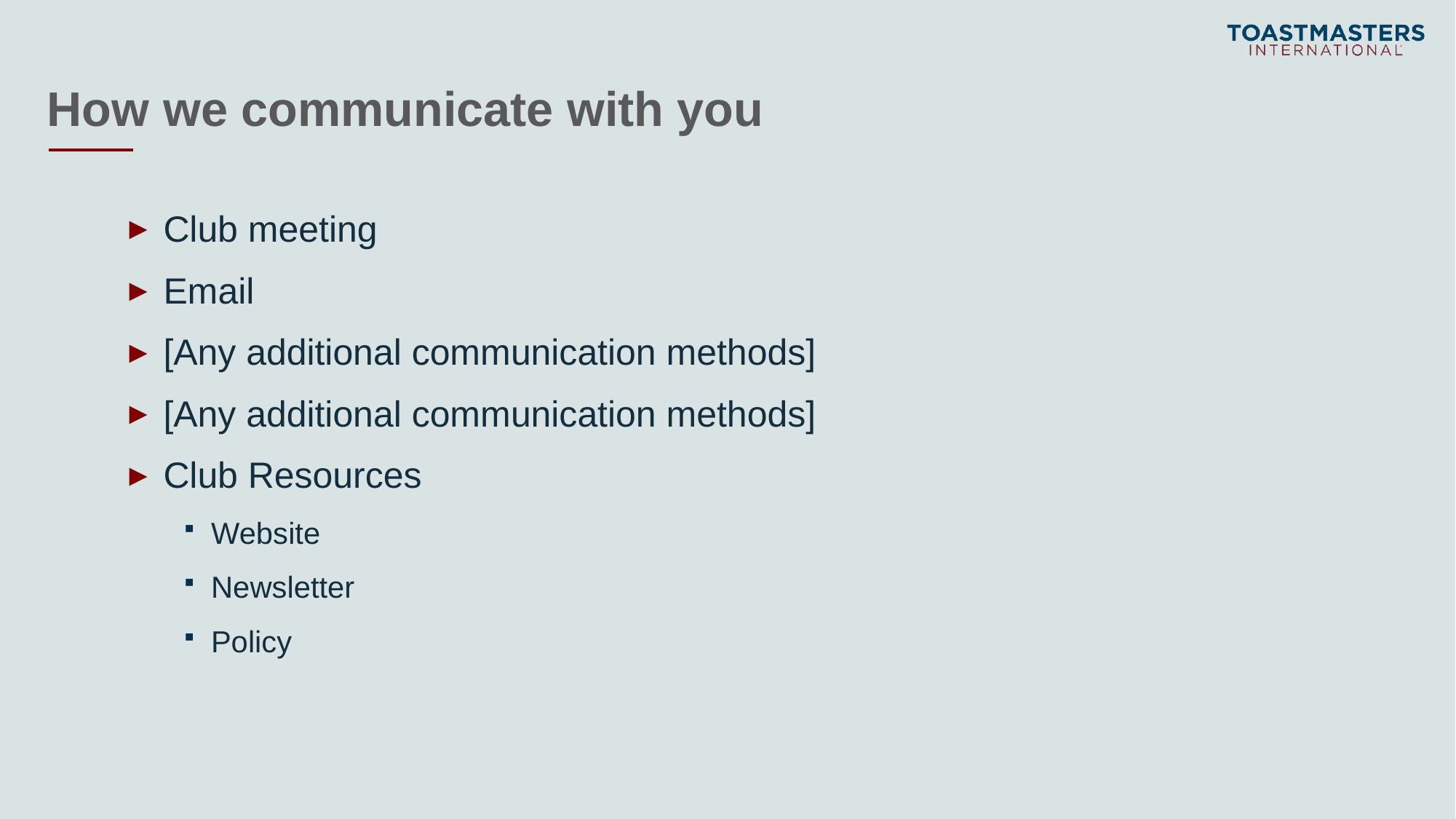

# How we communicate with you
Club meeting
Email
[Any additional communication methods]
[Any additional communication methods]
Club Resources
Website
Newsletter
Policy